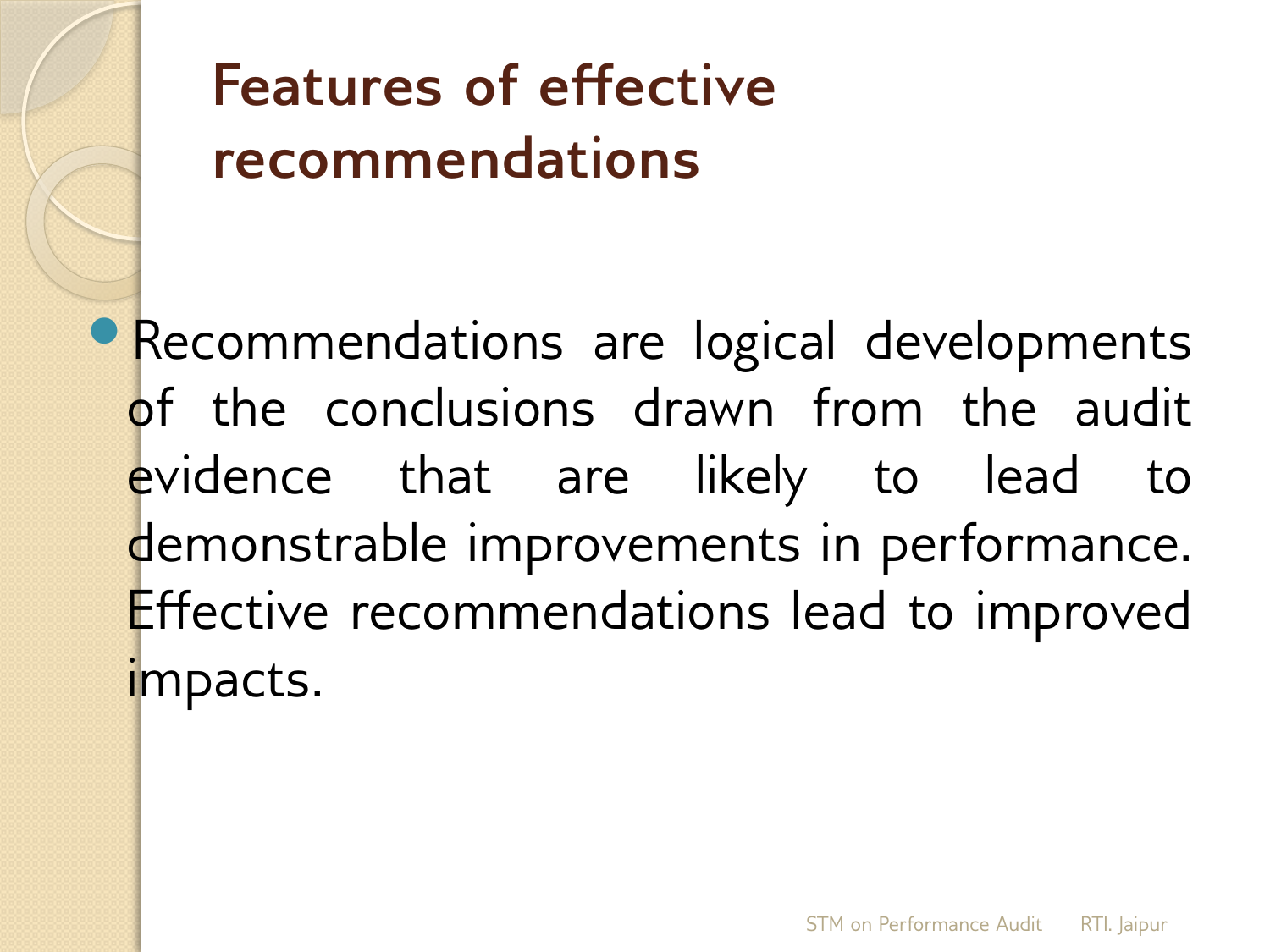

# Features of effective recommendations
Recommendations are logical developments of the conclusions drawn from the audit evidence that are likely to lead to demonstrable improvements in performance. Effective recommendations lead to improved impacts.
STM on Performance Audit      RTI. Jaipur